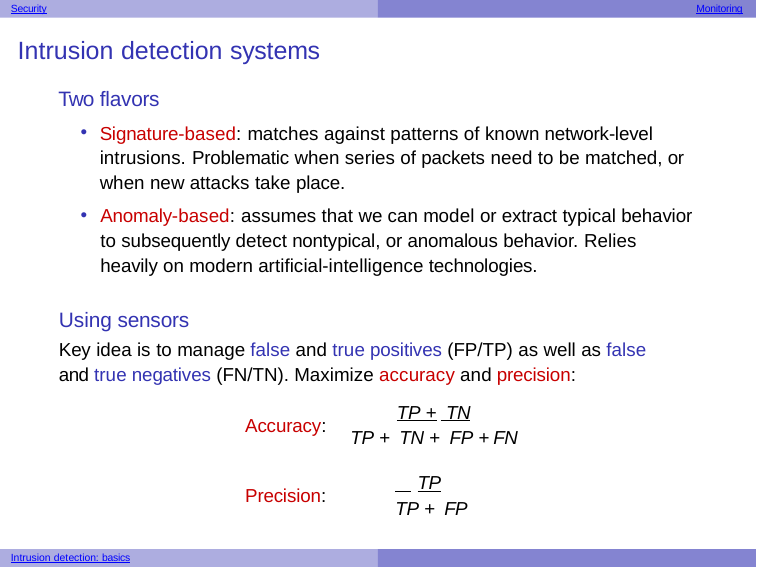

Security
Monitoring
Intrusion detection systems
Two flavors
Signature-based: matches against patterns of known network-level intrusions. Problematic when series of packets need to be matched, or when new attacks take place.
Anomaly-based: assumes that we can model or extract typical behavior to subsequently detect nontypical, or anomalous behavior. Relies heavily on modern artificial-intelligence technologies.

Using sensors
Key idea is to manage false and true positives (FP/TP) as well as false and true negatives (FN/TN). Maximize accuracy and precision:
	TP + TN	 TP + TN + FP +FN
Accuracy:
  TP	 TP + FP
Precision:

Intrusion detection: basics